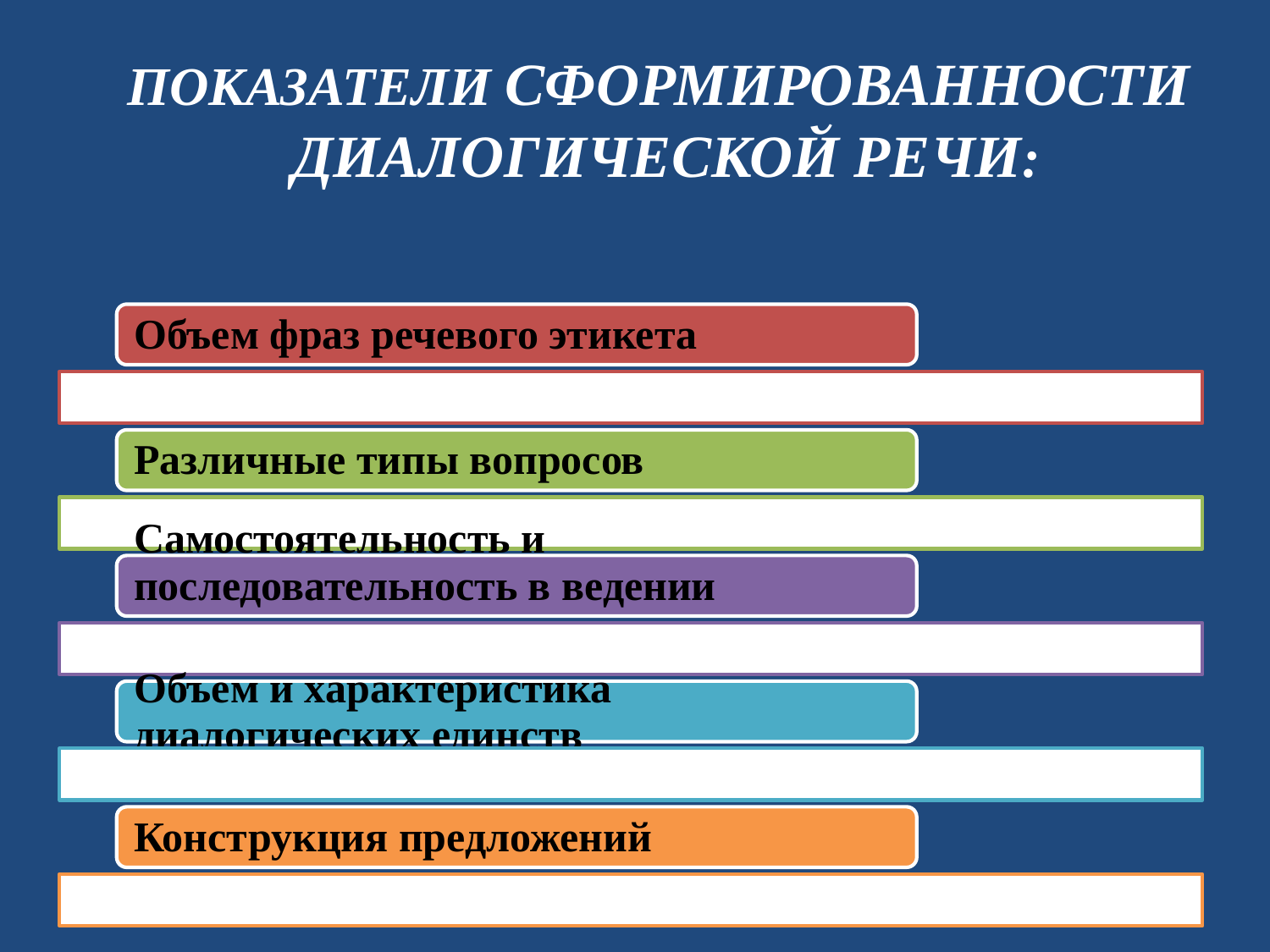

# ПОКАЗАТЕЛИ СФОРМИРОВАННОСТИ  ДИАЛОГИЧЕСКОЙ РЕЧИ:
Объем фраз речевого этикета
Различные типы вопросов
Конструкция предложений
Самостоятельность и последовательность в ведении расспроса
Объем и характеристика диалогических единств